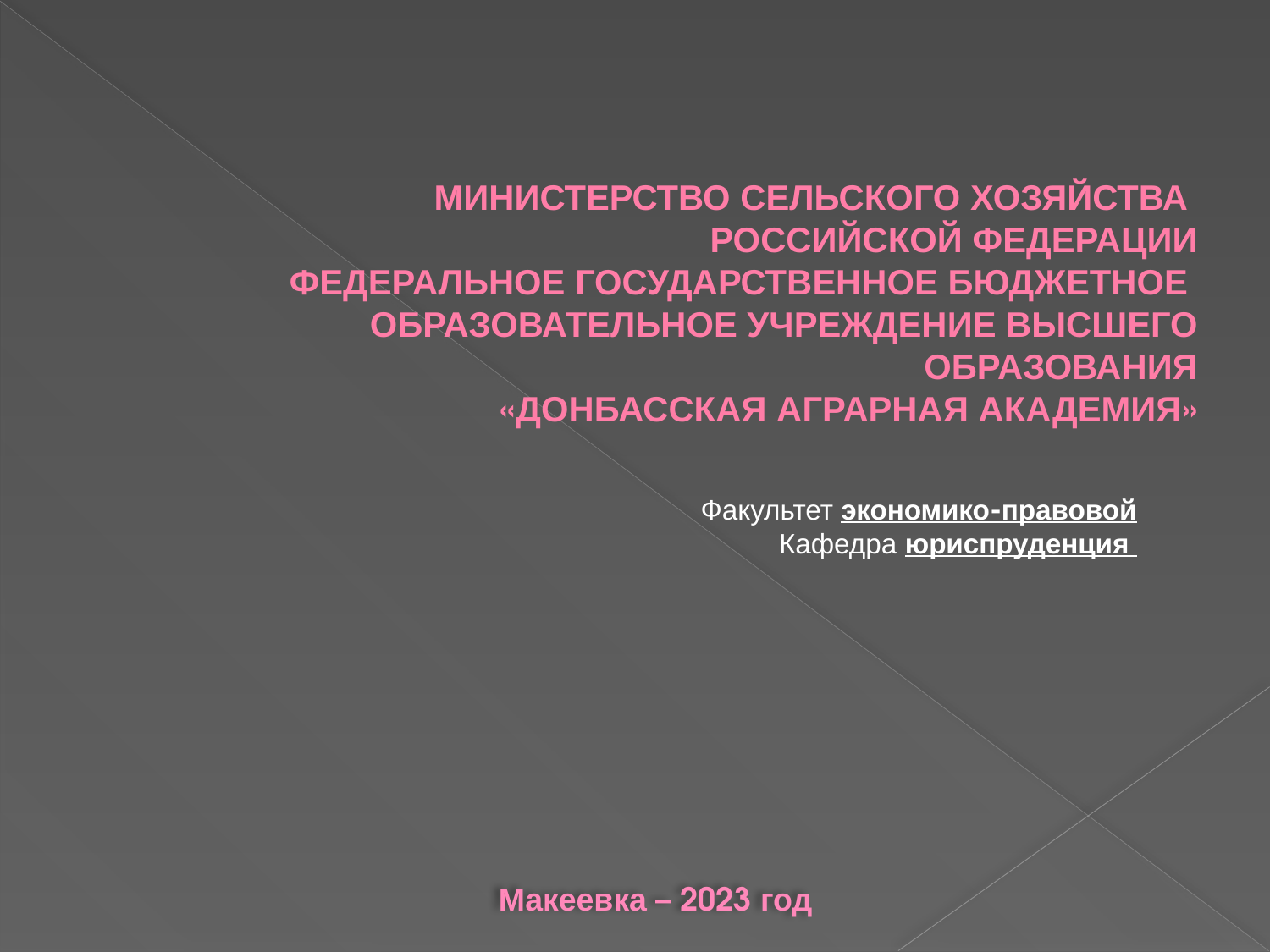

МИНИСТЕРСТВО СЕЛЬСКОГО ХОЗЯЙСТВА
РОССИЙСКОЙ ФЕДЕРАЦИИ
ФЕДЕРАЛЬНОЕ ГОСУДАРСТВЕННОЕ БЮДЖЕТНОЕ
ОБРАЗОВАТЕЛЬНОЕ УЧРЕЖДЕНИЕ ВЫСШЕГО ОБРАЗОВАНИЯ
«ДОНБАССКАЯ АГРАРНАЯ АКАДЕМИЯ»
Факультет экономико-правовой
Кафедра юриспруденция
Макеевка – 2023 год